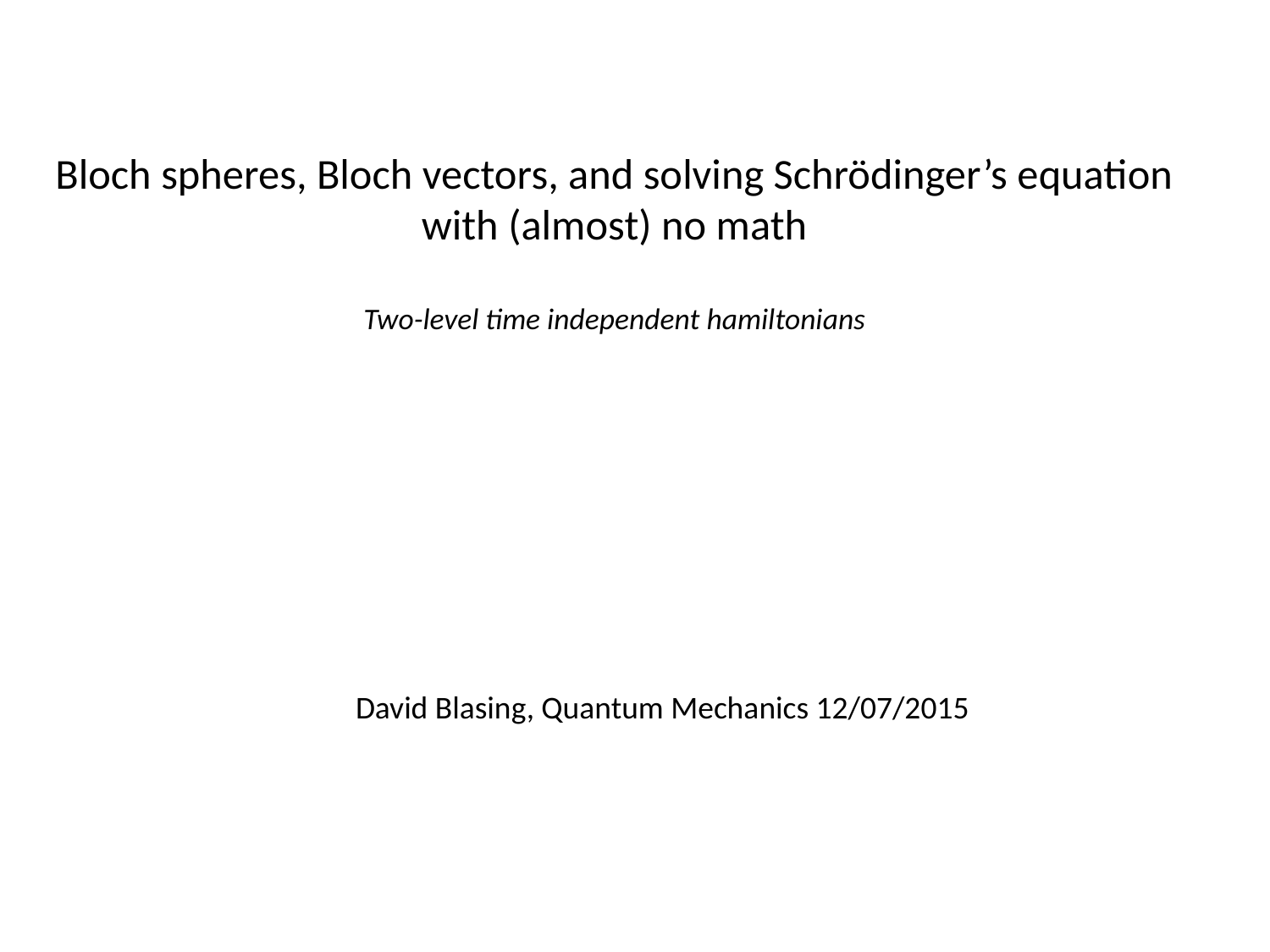

# Bloch spheres, Bloch vectors, and solving Schrödinger’s equation with (almost) no math Two-level time independent hamiltonians
David Blasing, Quantum Mechanics 12/07/2015